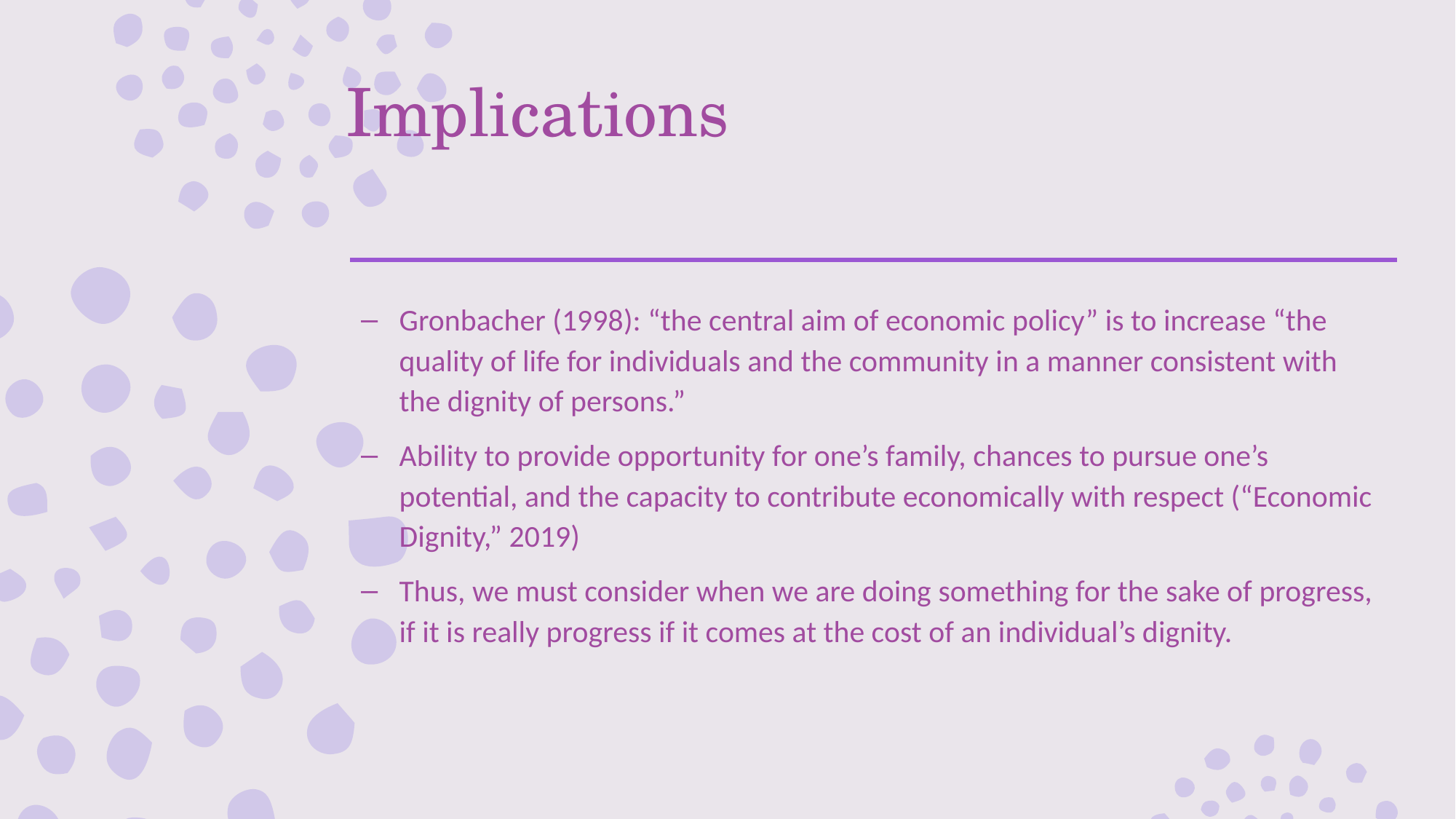

# Implications
Gronbacher (1998): “the central aim of economic policy” is to increase “the quality of life for individuals and the community in a manner consistent with the dignity of persons.”
Ability to provide opportunity for one’s family, chances to pursue one’s potential, and the capacity to contribute economically with respect (“Economic Dignity,” 2019)
Thus, we must consider when we are doing something for the sake of progress, if it is really progress if it comes at the cost of an individual’s dignity.